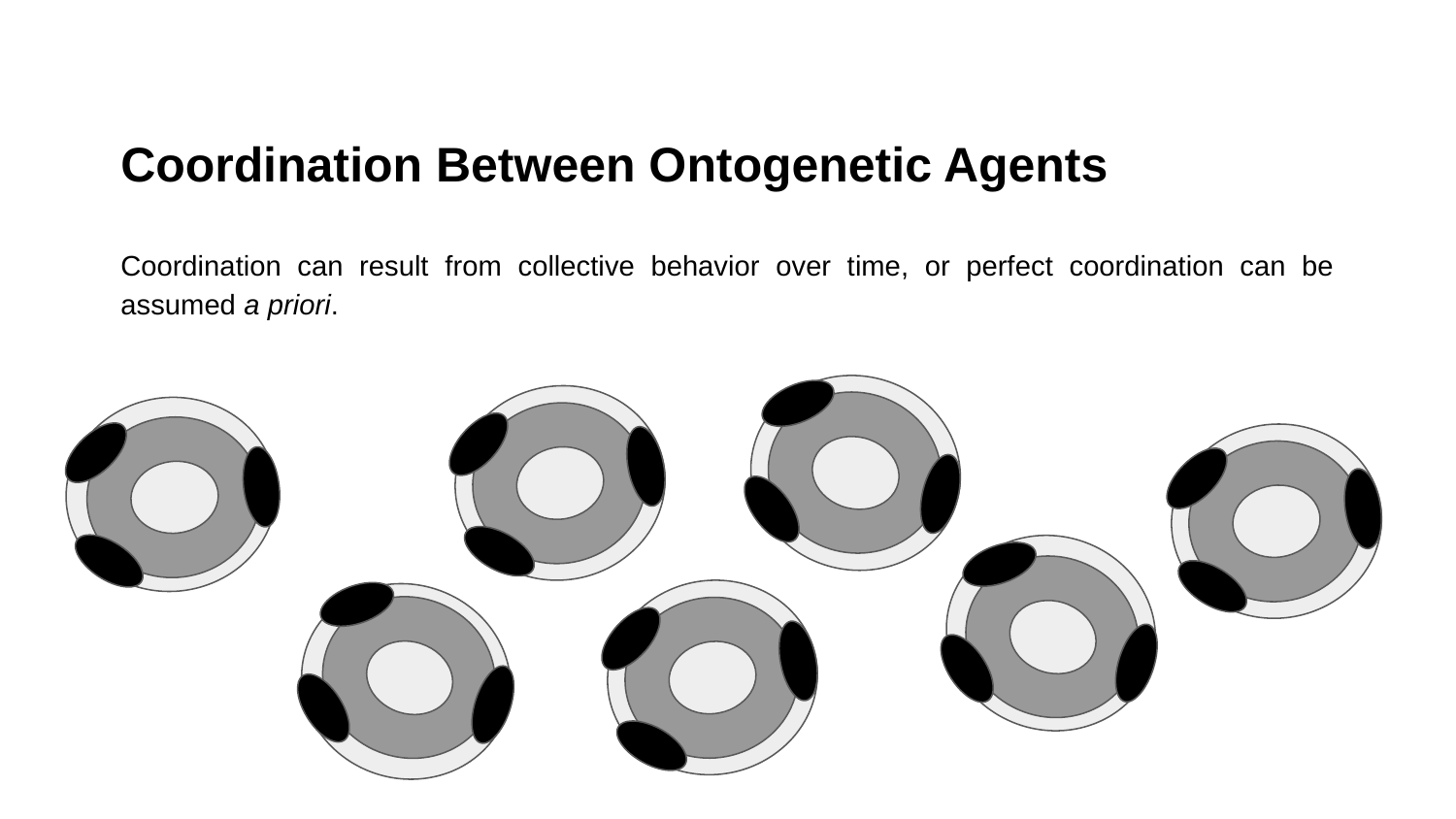

Coordination Between Ontogenetic Agents
Coordination can result from collective behavior over time, or perfect coordination can be assumed a priori.